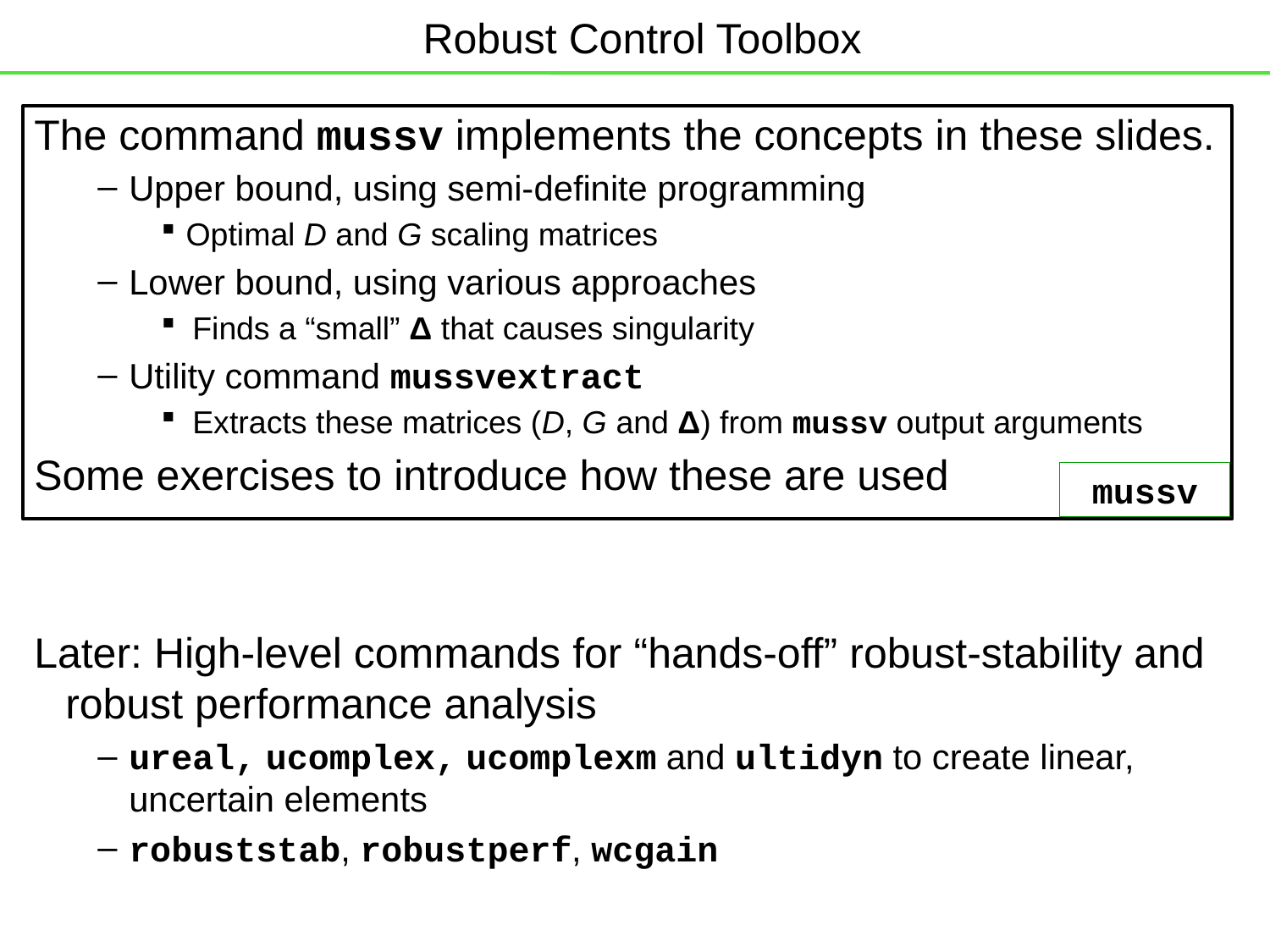

# Robust Control Toolbox
The command mussv implements the concepts in these slides.
Upper bound, using semi-definite programming
Optimal D and G scaling matrices
Lower bound, using various approaches
Finds a “small” Δ that causes singularity
Utility command mussvextract
Extracts these matrices (D, G and Δ) from mussv output arguments
Some exercises to introduce how these are used

Later: High-level commands for “hands-off” robust-stability and robust performance analysis
ureal, ucomplex, ucomplexm and ultidyn to create linear, uncertain elements
robuststab, robustperf, wcgain

solcomplex2realDefinite.tex
mussv